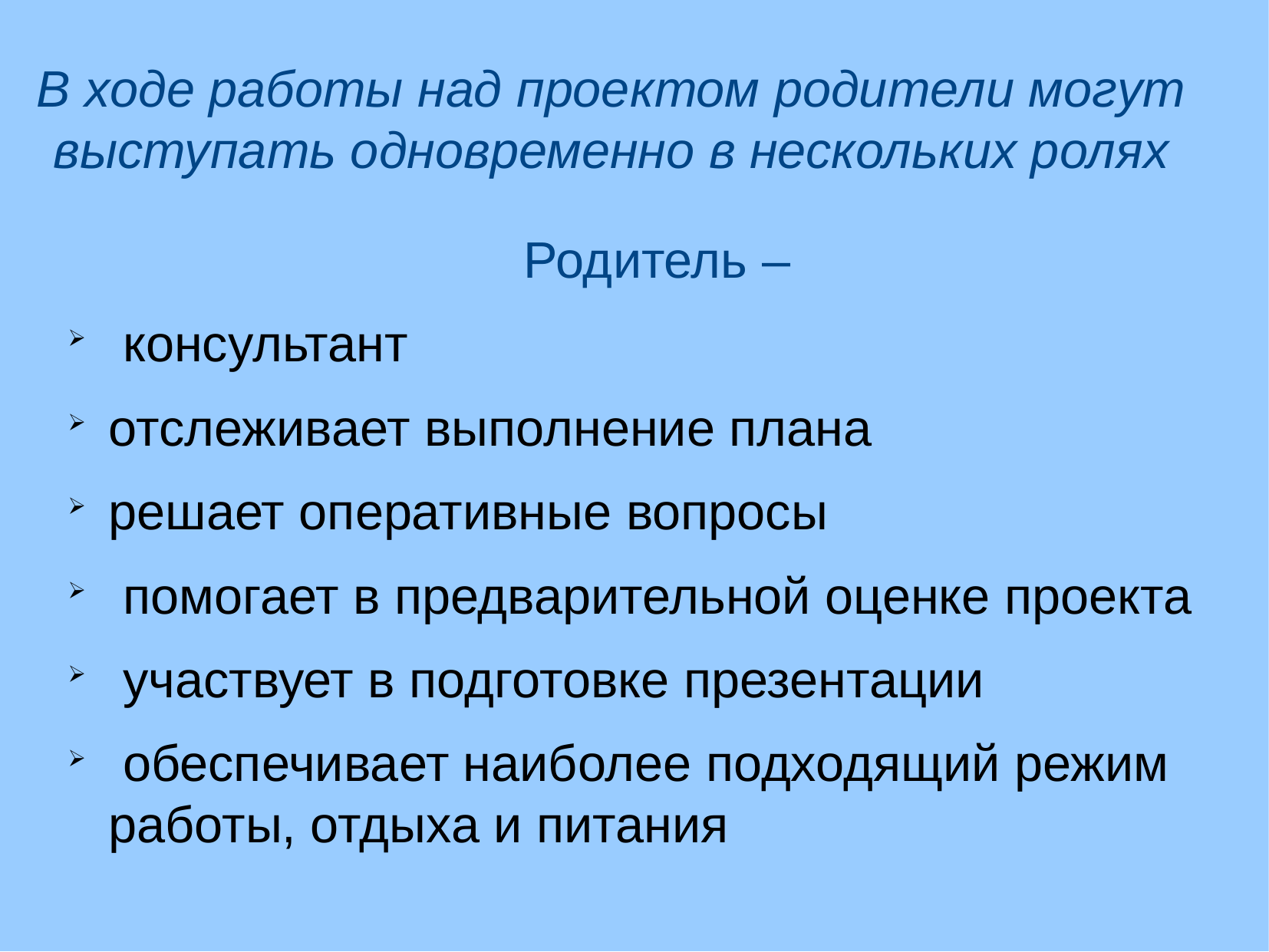

В ходе работы над проектом родители могут выступать одновременно в нескольких ролях
 Родитель –
 консультант
отслеживает выполнение плана
решает оперативные вопросы
 помогает в предварительной оценке проекта
 участвует в подготовке презентации
 обеспечивает наиболее подходящий режим работы, отдыха и питания